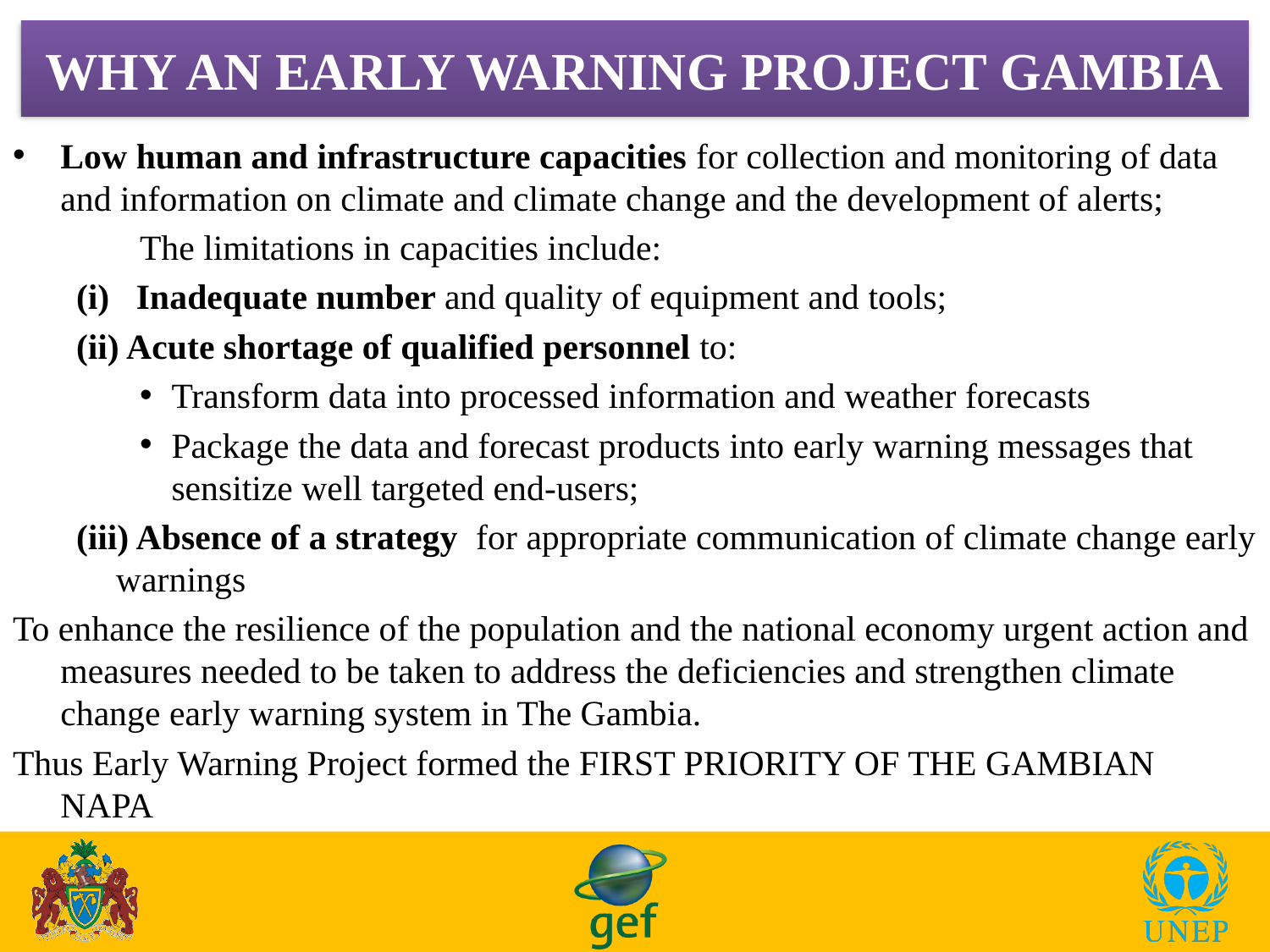

# WHY AN EARLY WARNING PROJECT GAMBIA
Low human and infrastructure capacities for collection and monitoring of data and information on climate and climate change and the development of alerts;
	The limitations in capacities include:
(i)   Inadequate number and quality of equipment and tools;
(ii) Acute shortage of qualified personnel to:
Transform data into processed information and weather forecasts
Package the data and forecast products into early warning messages that sensitize well targeted end-users;
(iii) Absence of a strategy  for appropriate communication of climate change early warnings
To enhance the resilience of the population and the national economy urgent action and measures needed to be taken to address the deficiencies and strengthen climate change early warning system in The Gambia.
Thus Early Warning Project formed the FIRST PRIORITY OF THE GAMBIAN NAPA